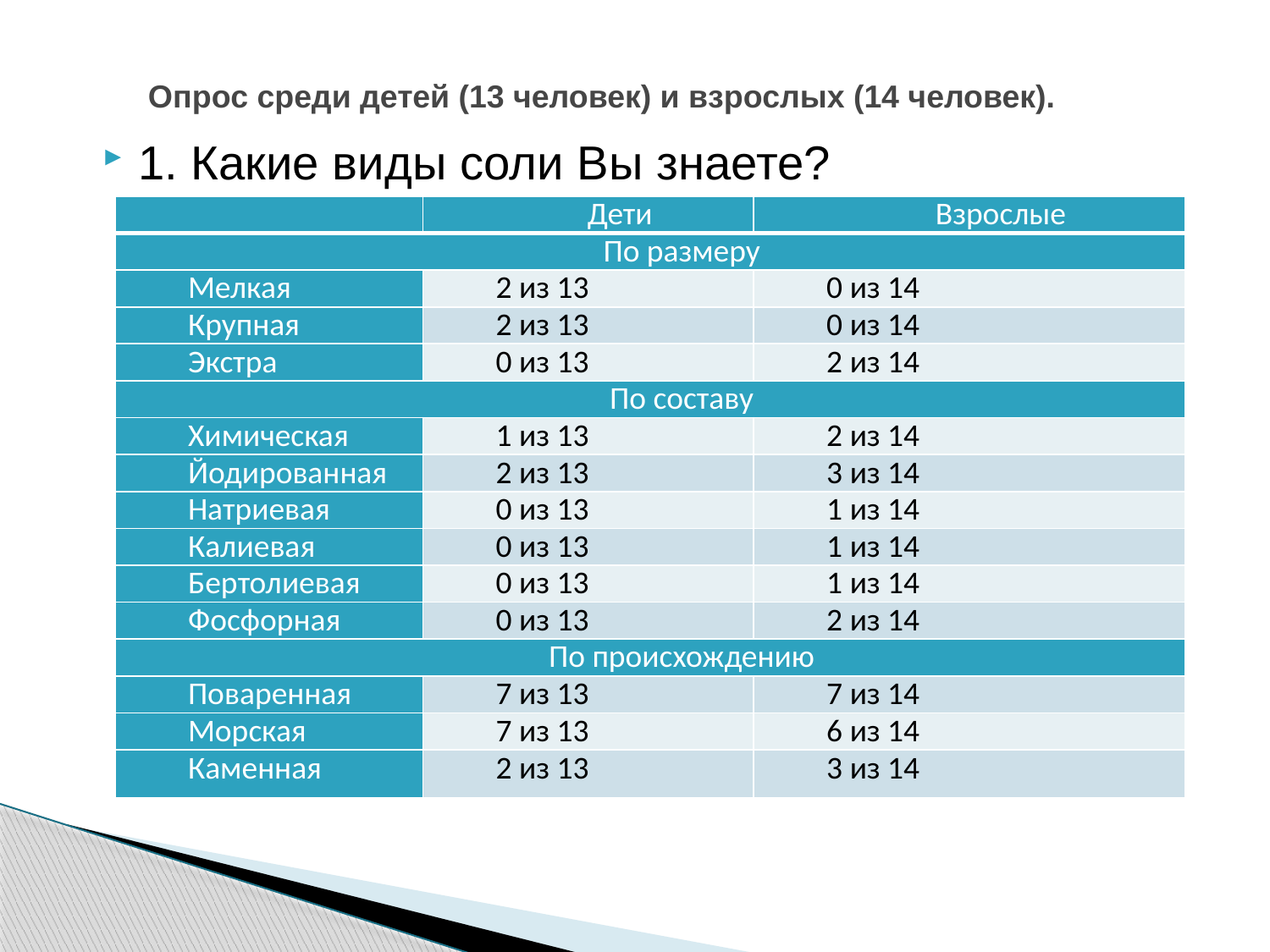

# Опрос среди детей (13 человек) и взрослых (14 человек).
1. Какие виды соли Вы знаете?

|  | Дети | Взрослые |
| --- | --- | --- |
| По размеру |  |  |
| Мелкая | 2 из 13 | 0 из 14 |
| Крупная | 2 из 13 | 0 из 14 |
| Экстра | 0 из 13 | 2 из 14 |
| По составу |  |  |
| Химическая | 1 из 13 | 2 из 14 |
| Йодированная | 2 из 13 | 3 из 14 |
| Натриевая | 0 из 13 | 1 из 14 |
| Калиевая | 0 из 13 | 1 из 14 |
| Бертолиевая | 0 из 13 | 1 из 14 |
| Фосфорная | 0 из 13 | 2 из 14 |
| По происхождению |  |  |
| Поваренная | 7 из 13 | 7 из 14 |
| Морская | 7 из 13 | 6 из 14 |
| Каменная | 2 из 13 | 3 из 14 |